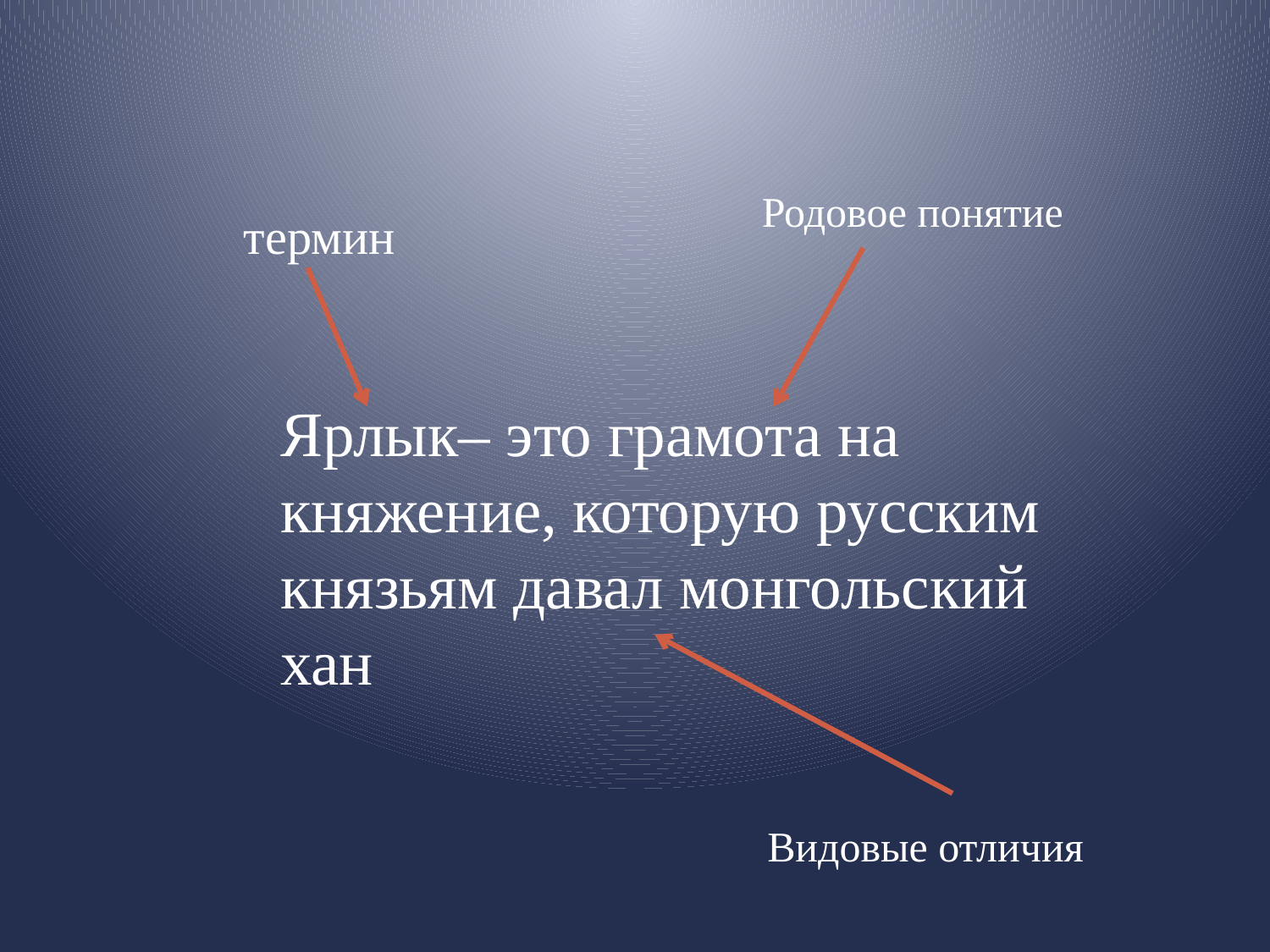

Родовое понятие
термин
Ярлык– это грамота на княжение, которую русским князьям давал монгольский хан
Видовые отличия